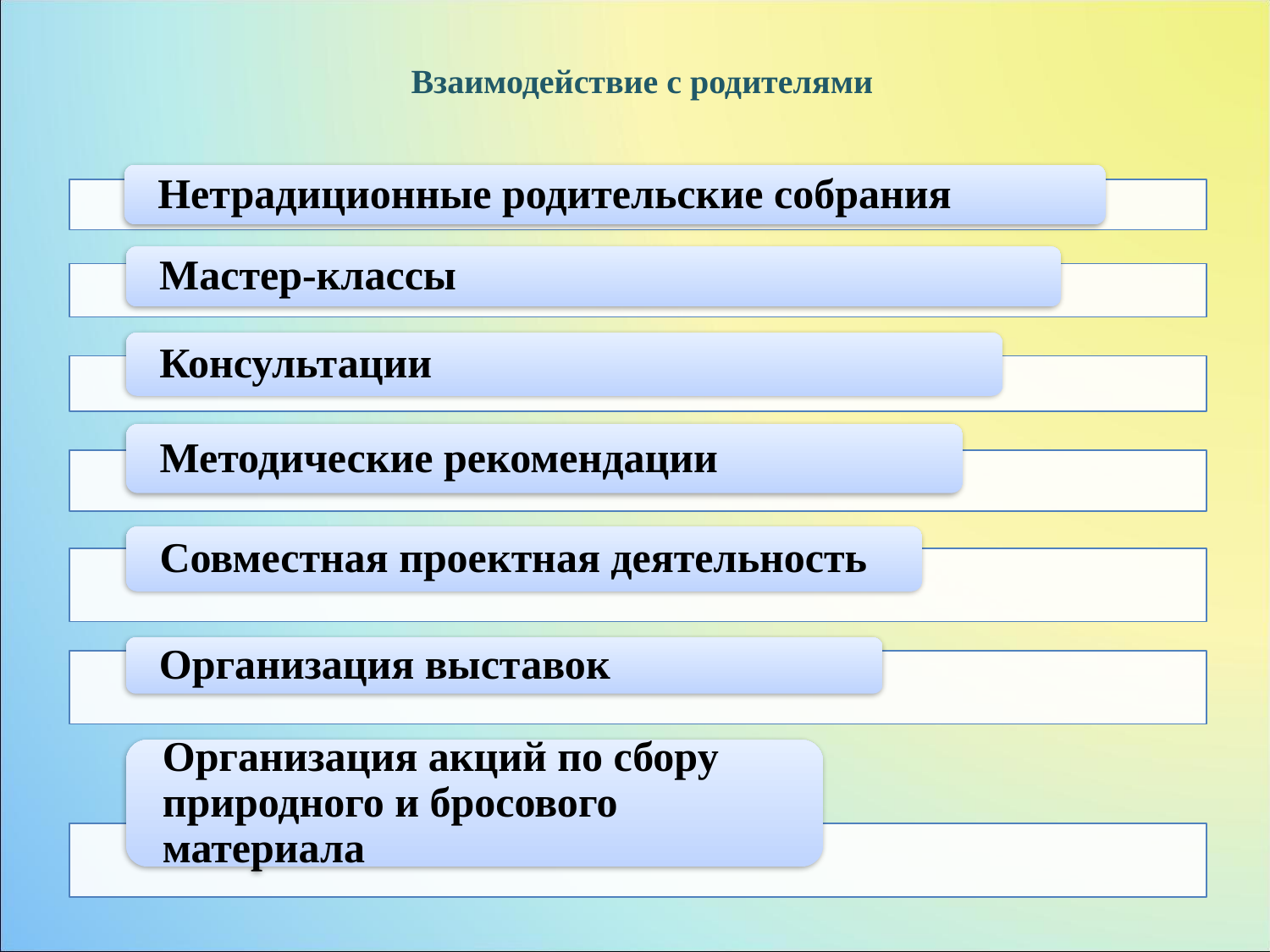

# Взаимодействие с родителями
Нетрадиционные родительские собрания
Мастер-классы
Консультации
Методические рекомендации
Совместная проектная деятельность
Организация выставок
Организация акций по сбору природного и бросового материала